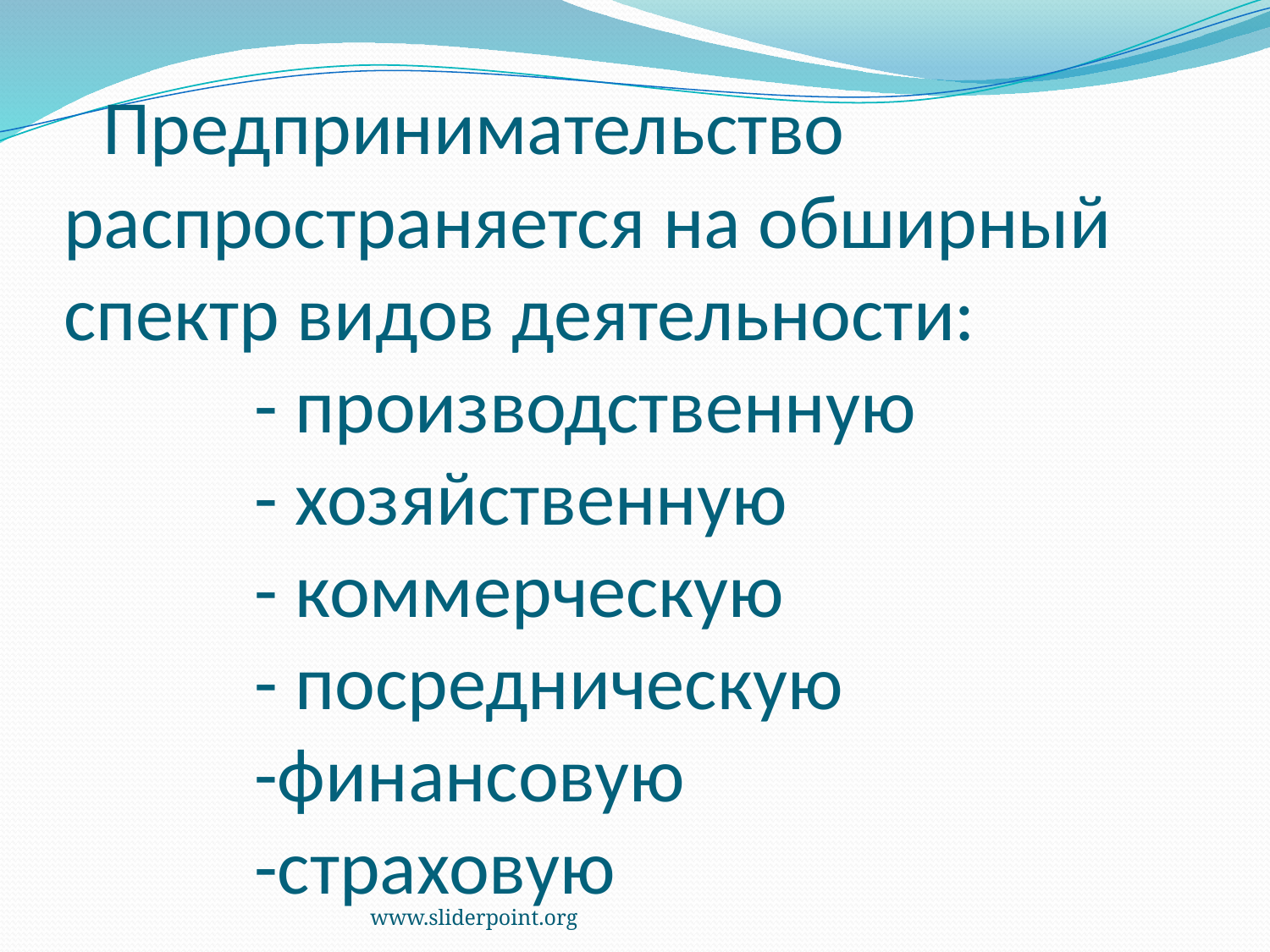

# Предпринимательство распространяется на обширный спектр видов деятельности: - производственную - хозяйственную - коммерческую - посредническую -финансовую -страховую
www.sliderpoint.org